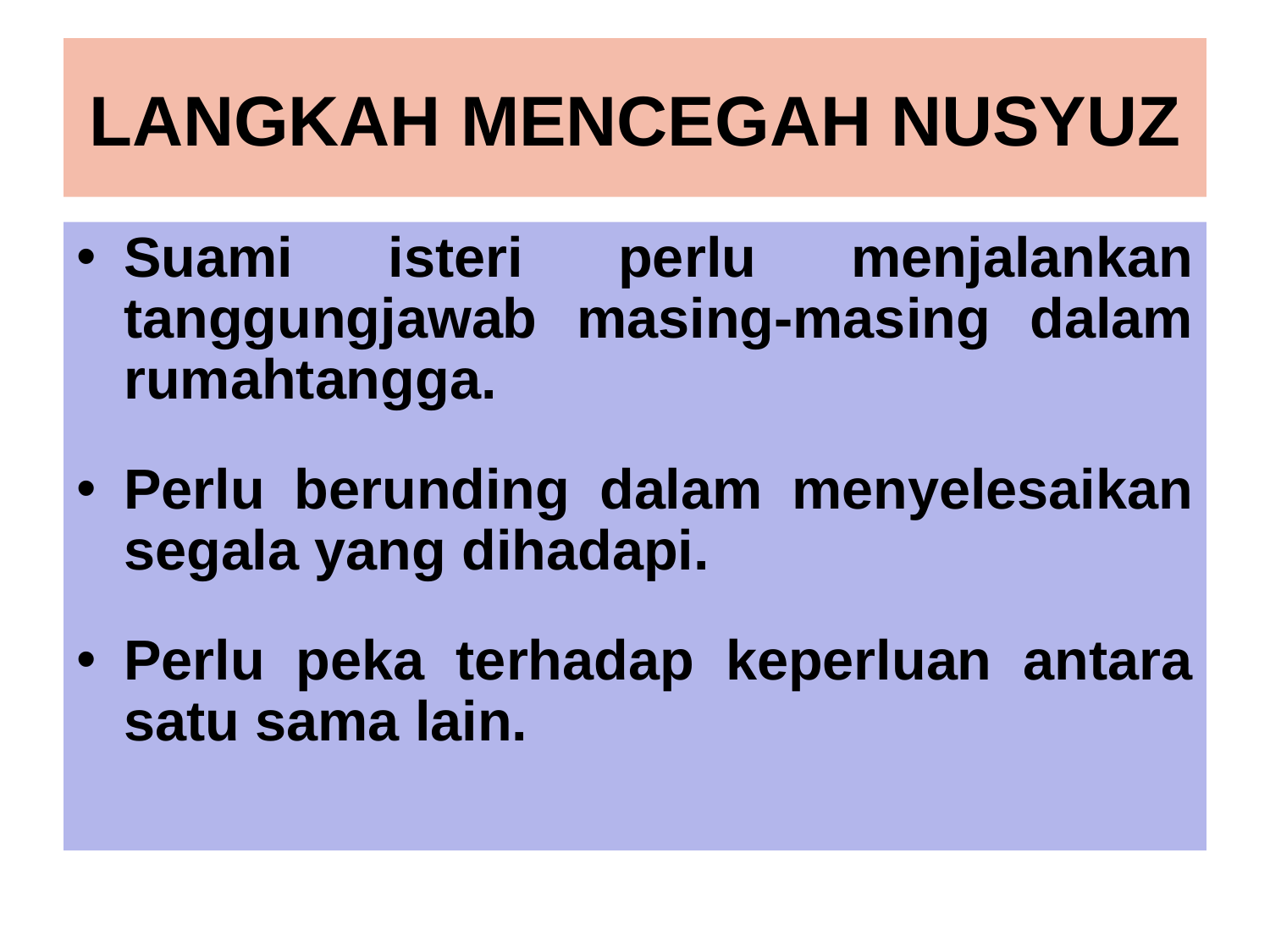

# LANGKAH MENCEGAH NUSYUZ
Suami isteri perlu menjalankan tanggungjawab masing-masing dalam rumahtangga.

Perlu berunding dalam menyelesaikan segala yang dihadapi.

Perlu peka terhadap keperluan antara satu sama lain.